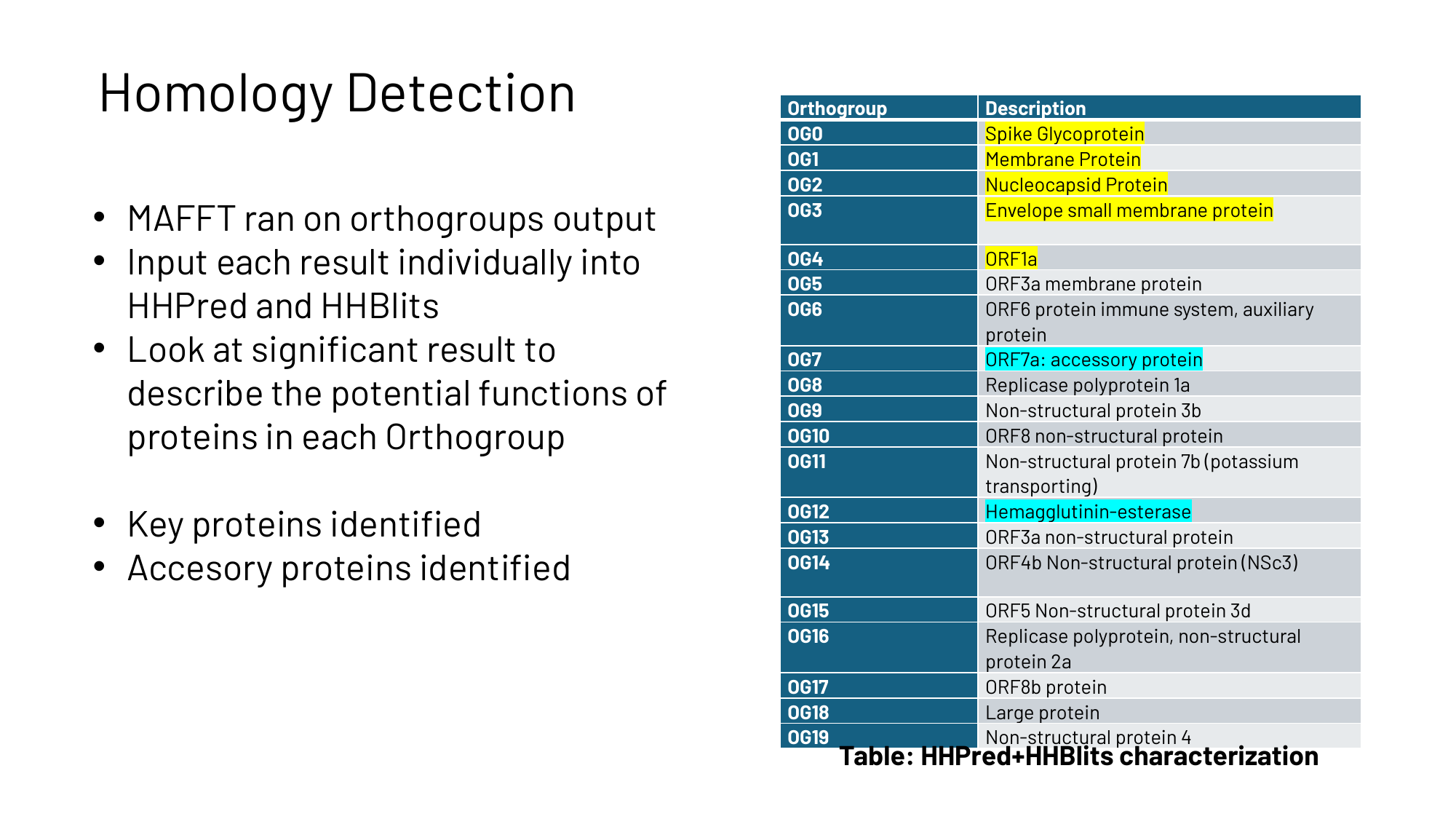

# Homology Detection
| Orthogroup | Description |
| --- | --- |
| OG0 | Spike Glycoprotein |
| OG1 | Membrane Protein |
| OG2 | Nucleocapsid Protein |
| OG3 | Envelope small membrane protein |
| OG4 | ORF1a |
| OG5 | ORF3a membrane protein |
| OG6 | ORF6 protein immune system, auxiliary protein |
| OG7 | ORF7a: accessory protein |
| OG8 | Replicase polyprotein 1a |
| OG9 | Non-structural protein 3b |
| OG10 | ORF8 non-structural protein |
| OG11 | Non-structural protein 7b (potassium transporting) |
| OG12 | Hemagglutinin-esterase |
| OG13 | ORF3a non-structural protein |
| OG14 | ORF4b Non-structural protein (NSc3) |
| OG15 | ORF5 Non-structural protein 3d |
| OG16 | Replicase polyprotein, non-structural protein 2a |
| OG17 | ORF8b protein |
| OG18 | Large protein |
| OG19 | Non-structural protein 4 |
MAFFT ran on orthogroups output
Input each result individually into HHPred and HHBlits
Look at significant result to describe the potential functions of proteins in each Orthogroup

Key proteins identified
Accesory proteins identified
Table: HHPred+HHBlits characterization